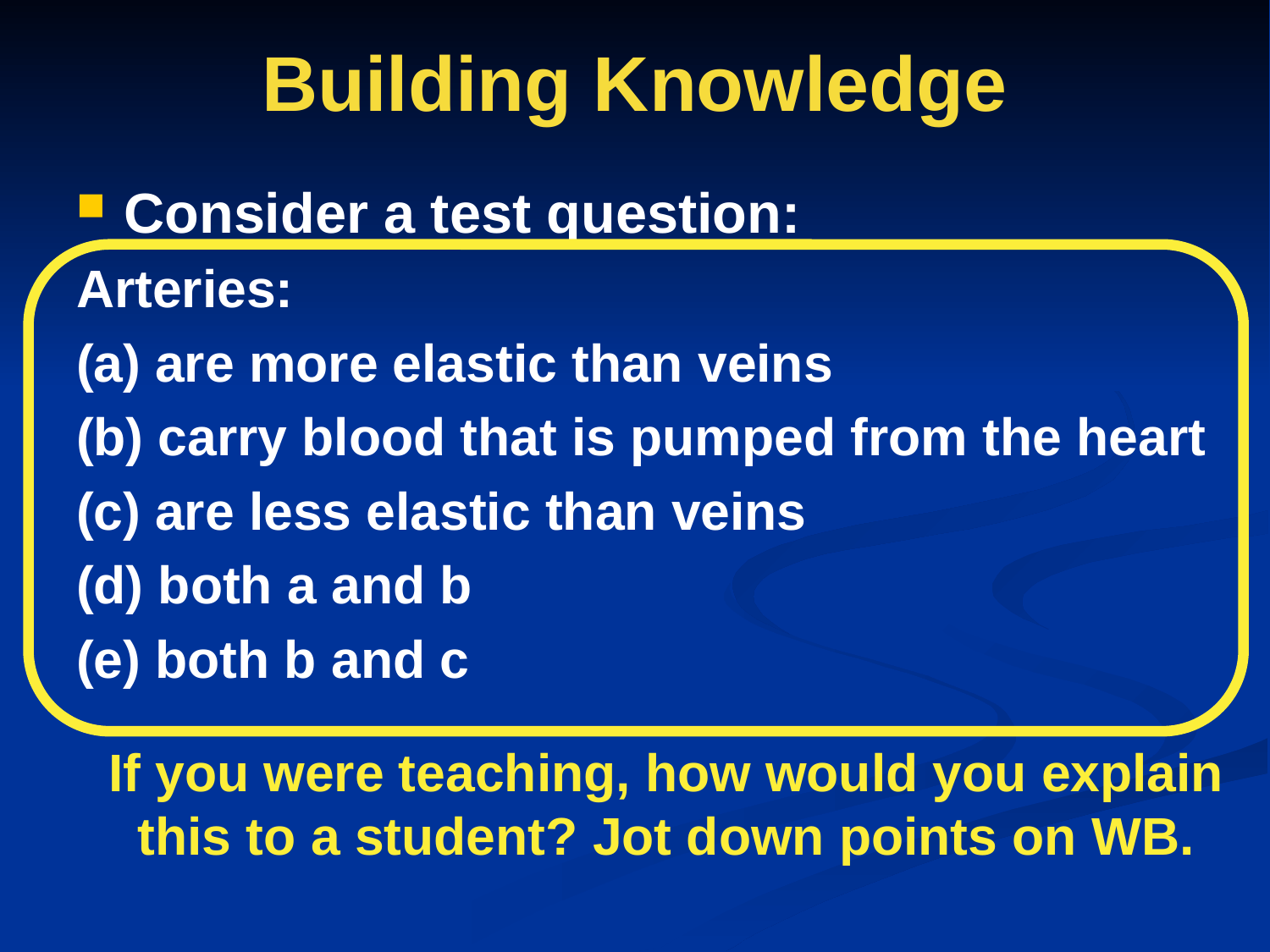

# Building Knowledge
Consider a test question:
Arteries:
(a) are more elastic than veins
(b) carry blood that is pumped from the heart
(c) are less elastic than veins
(d) both a and b
(e) both b and c

If you were teaching, how would you explain this to a student? Jot down points on WB.